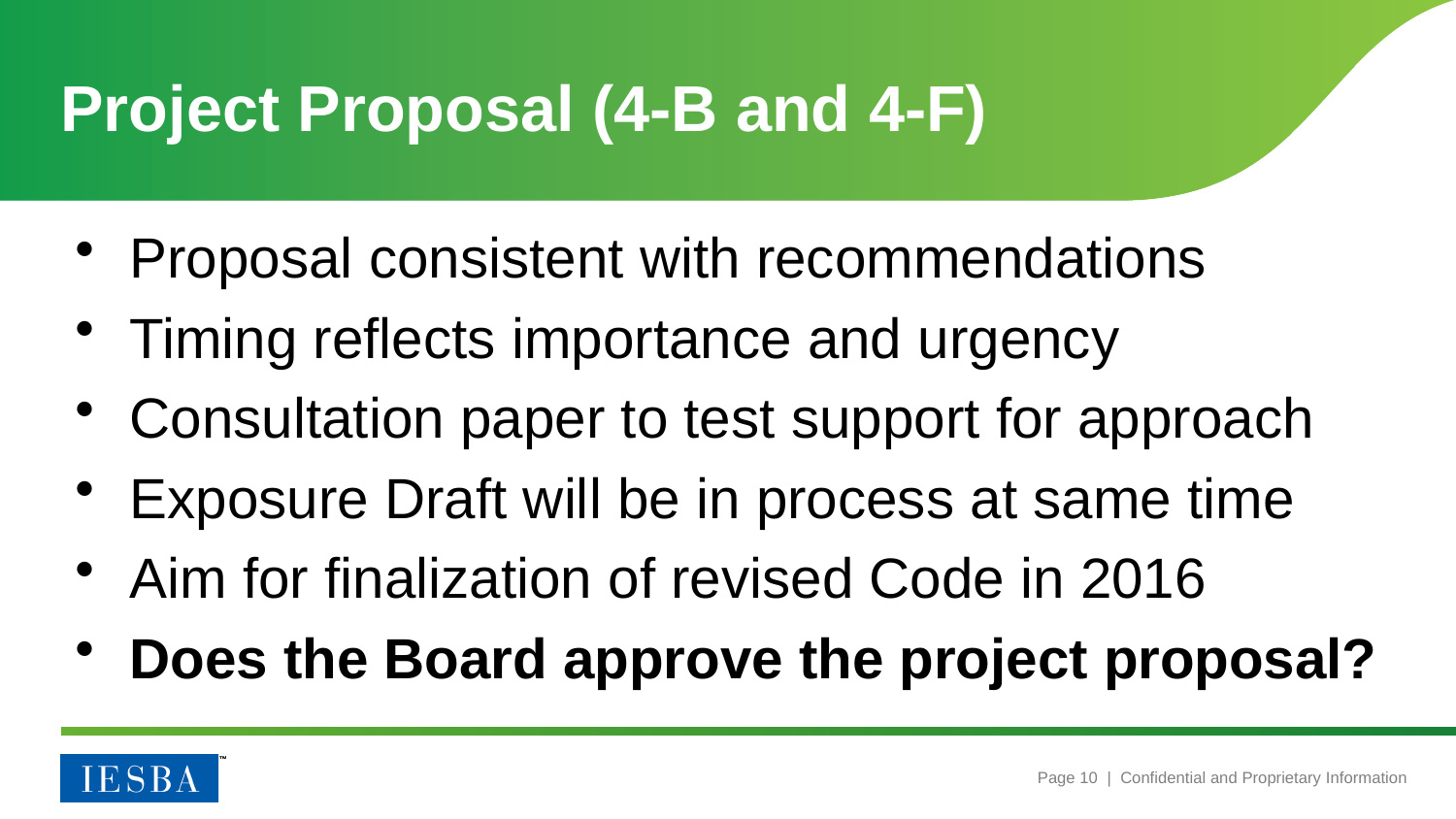

# Project Proposal (4-B and 4-F)
Proposal consistent with recommendations
Timing reflects importance and urgency
Consultation paper to test support for approach
Exposure Draft will be in process at same time
Aim for finalization of revised Code in 2016
Does the Board approve the project proposal?